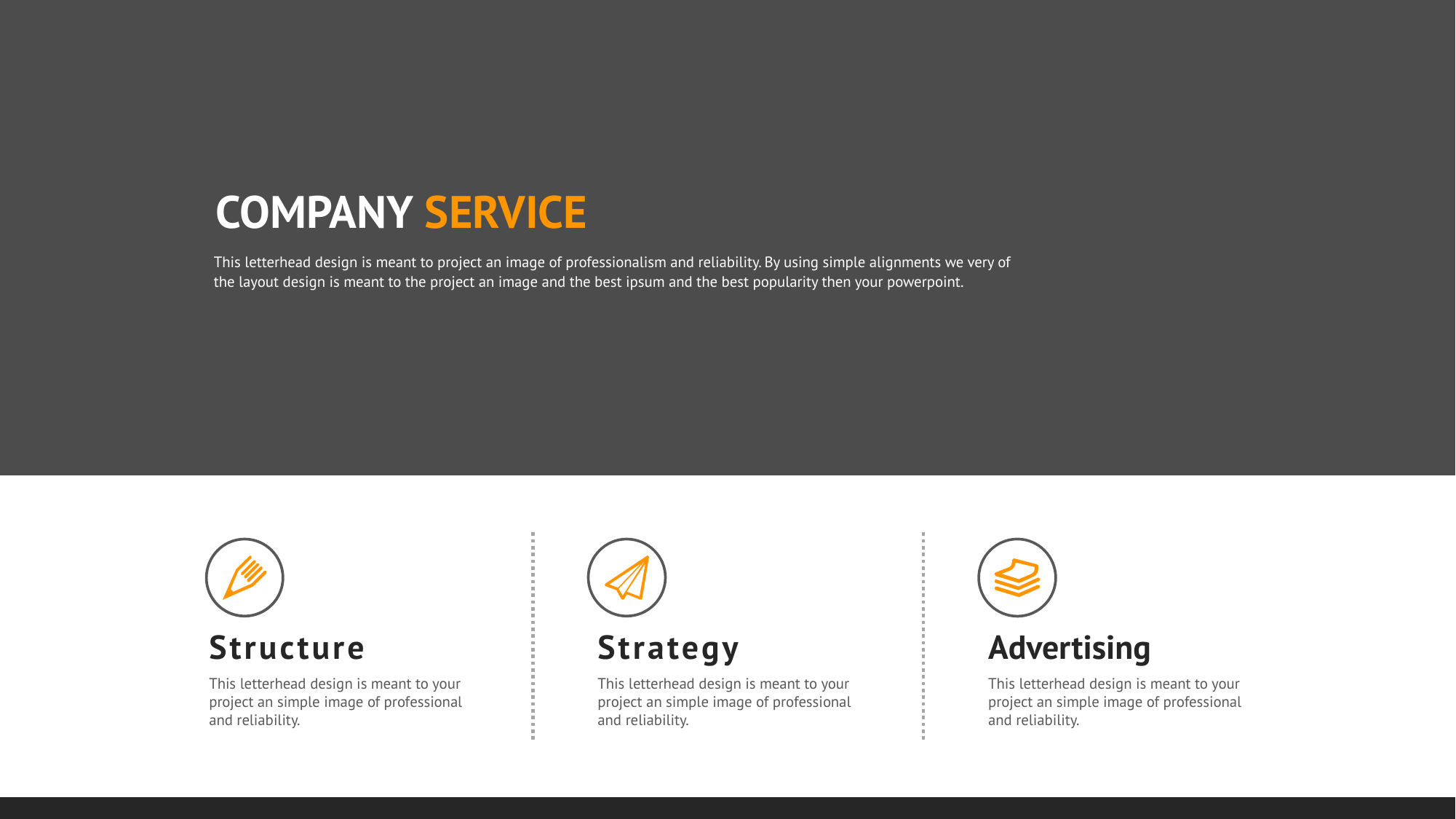

COMPANY SERVICE
This letterhead design is meant to project an image of professionalism and reliability. By using simple alignments we very of the layout design is meant to the project an image and the best ipsum and the best popularity then your powerpoint.

Structure
Strategy
Advertising
This letterhead design is meant to your project an simple image of professional and reliability.
This letterhead design is meant to your project an simple image of professional and reliability.
This letterhead design is meant to your project an simple image of professional and reliability.
www.website.com
11